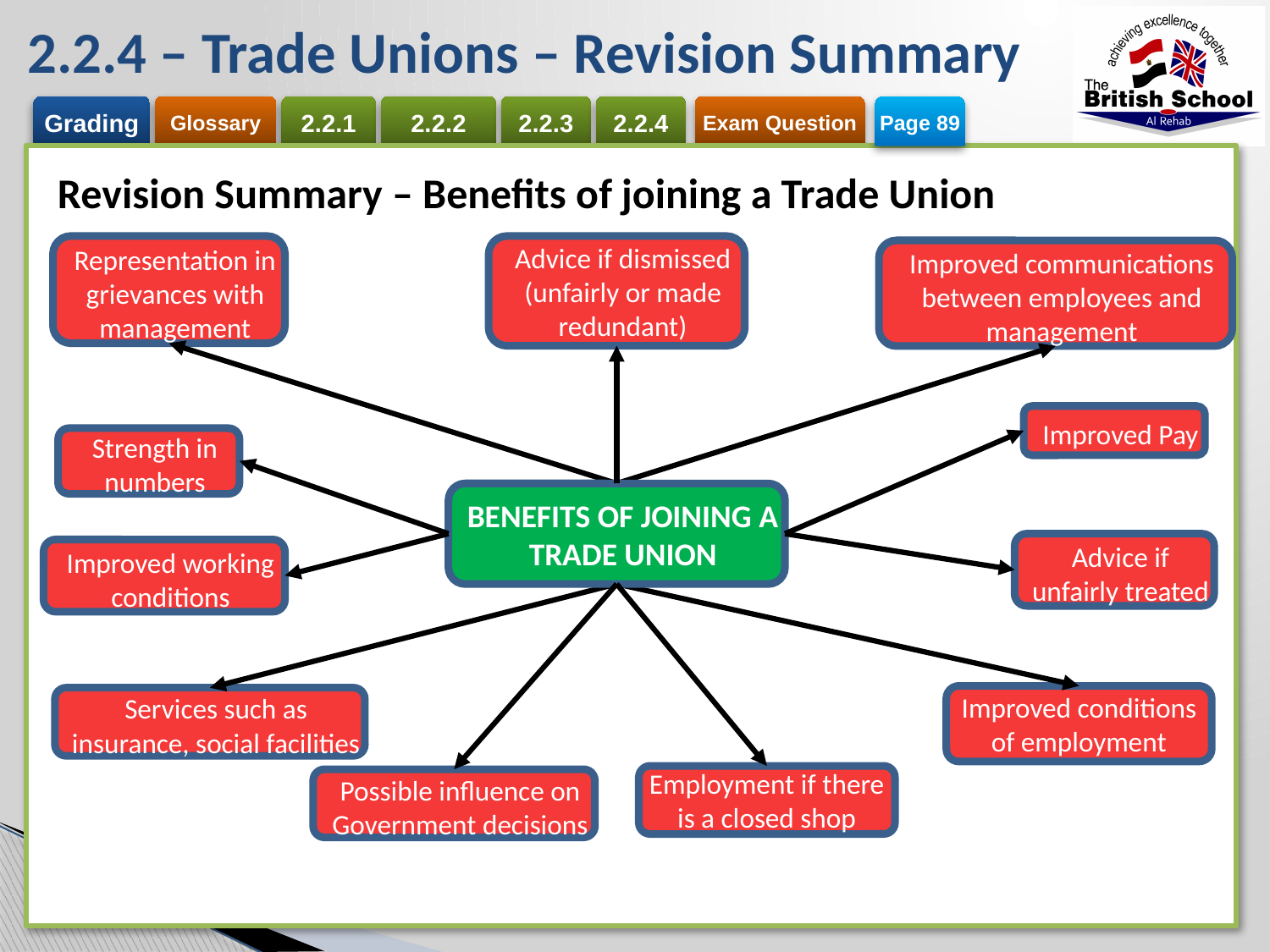

# 2.2.4 – Trade Unions – Revision Summary
Page 89
Revision Summary – Benefits of joining a Trade Union
Representation in grievances with management
Advice if dismissed (unfairly or made redundant)
Improved communications between employees and management
Improved Pay
Strength in numbers
BENEFITS OF JOINING A TRADE UNION
Advice if unfairly treated
Improved working conditions
Improved conditions of employment
Services such as insurance, social facilities
Employment if there is a closed shop
Possible influence on Government decisions